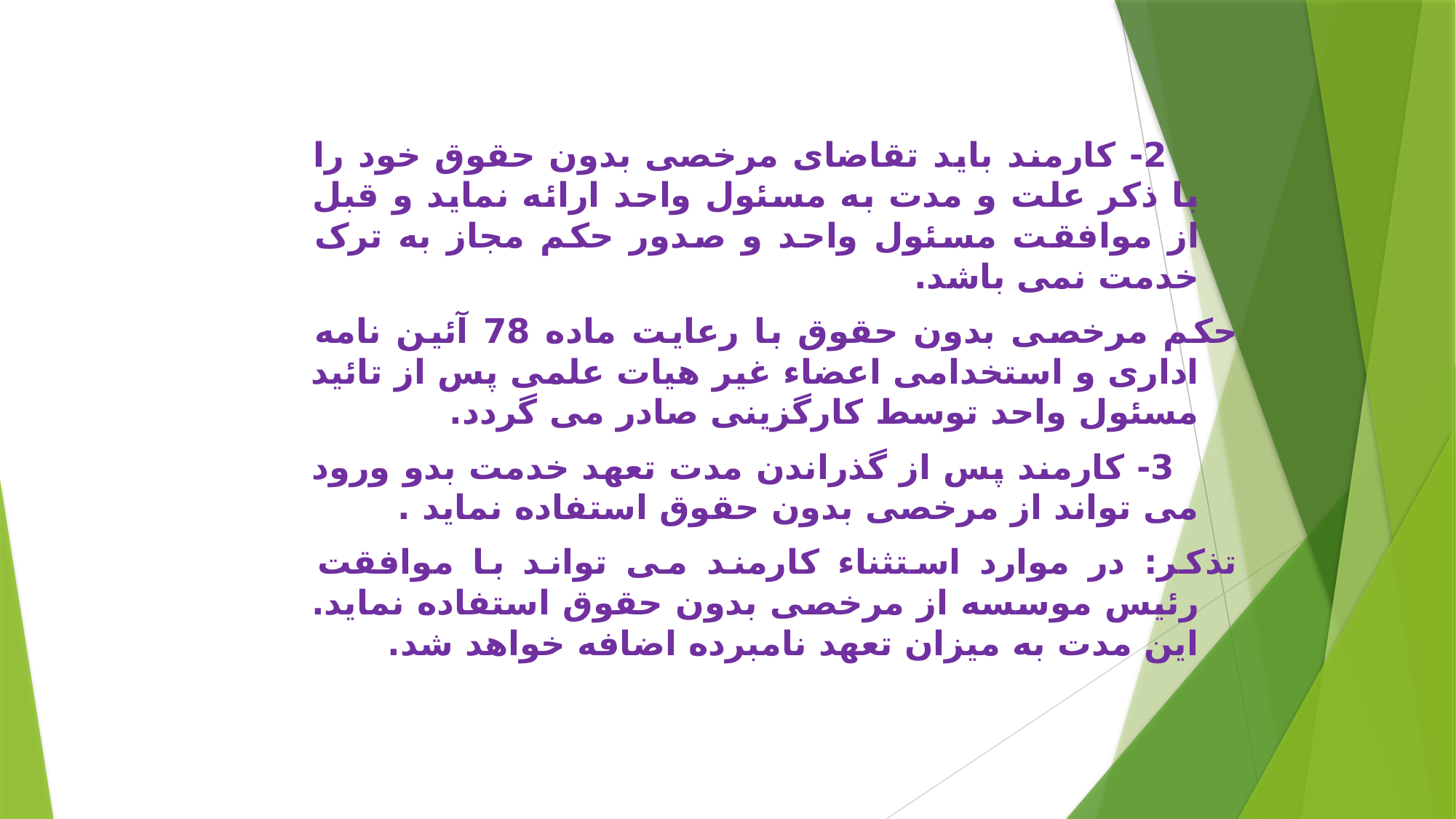

2- کارمند باید تقاضای مرخصی بدون حقوق خود را با ذکر علت و مدت به مسئول واحد ارائه نماید و قبل از موافقت مسئول واحد و صدور حکم مجاز به ترک خدمت نمی باشد.
حکم مرخصی بدون حقوق با رعایت ماده 78 آئین نامه اداری و استخدامی اعضاء غیر هیات علمی پس از تائید مسئول واحد توسط کارگزینی صادر می گردد.
     3- کارمند پس از گذراندن مدت تعهد خدمت بدو ورود می تواند از مرخصی بدون حقوق استفاده نماید .
تذکر: در موارد استثناء کارمند می تواند با موافقت رئیس موسسه از مرخصی بدون حقوق استفاده نماید. این مدت به میزان تعهد نامبرده اضافه خواهد شد.